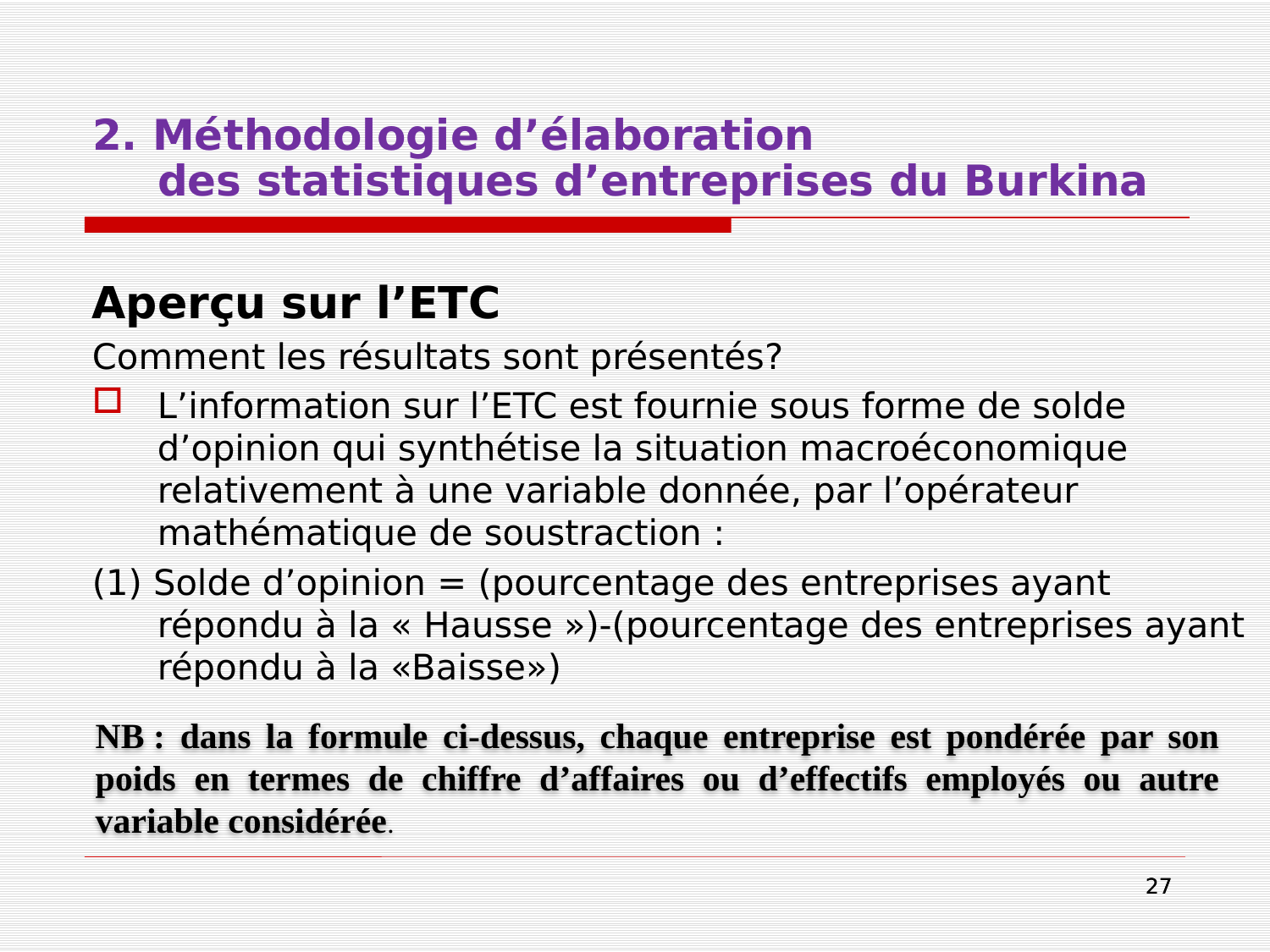

# 2. Méthodologie d’élaboration des statistiques d’entreprises du Burkina
Aperçu sur l’ETC
Comment les résultats sont présentés?
L’information sur l’ETC est fournie sous forme de solde d’opinion qui synthétise la situation macroéconomique relativement à une variable donnée, par l’opérateur mathématique de soustraction :
(1) Solde d’opinion = (pourcentage des entreprises ayant répondu à la « Hausse »)-(pourcentage des entreprises ayant répondu à la «Baisse»)

NB : dans la formule ci-dessus, chaque entreprise est pondérée par son poids en termes de chiffre d’affaires ou d’effectifs employés ou autre variable considérée.

27
27